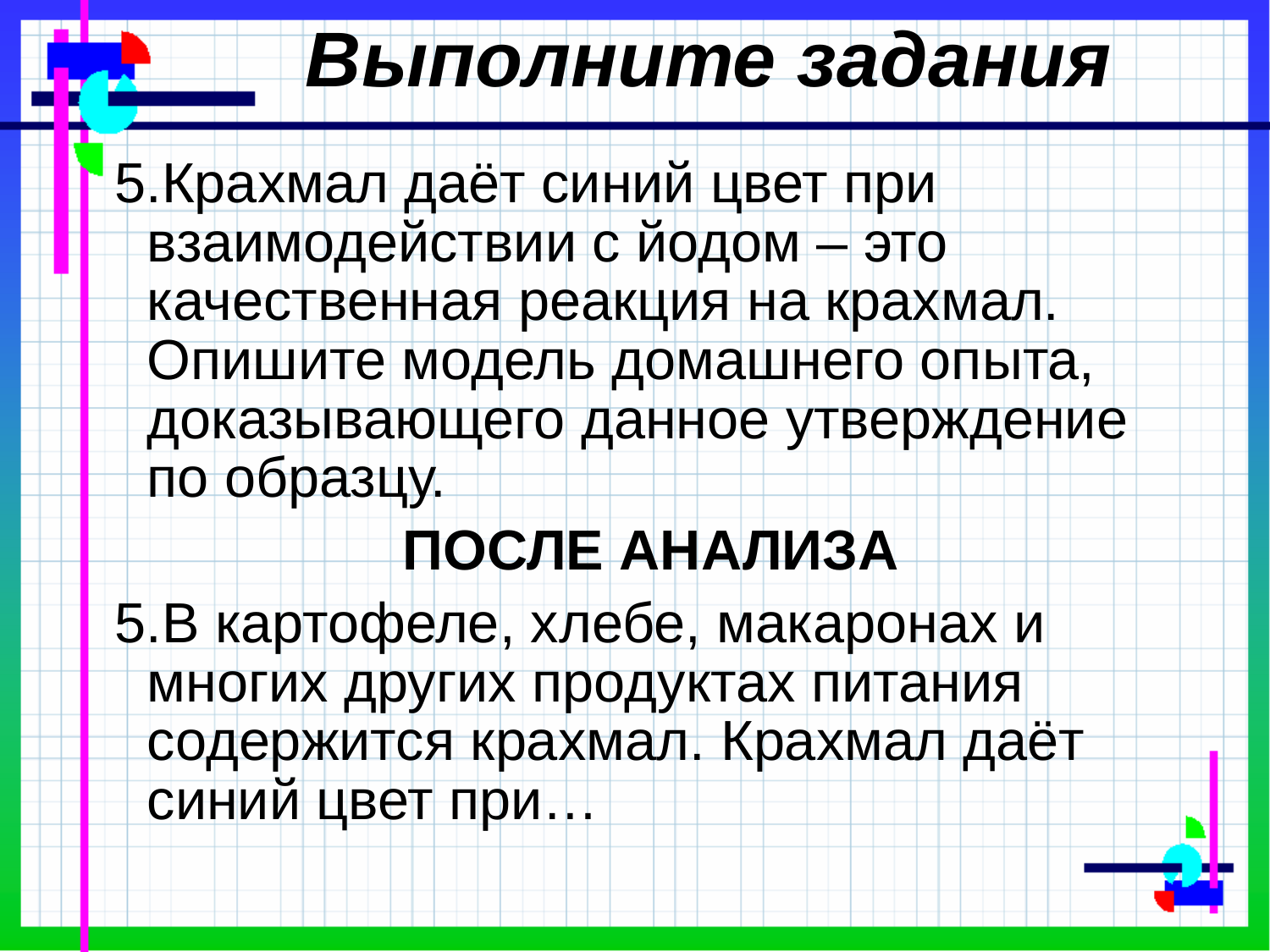

# Выполните задания
 5.Крахмал даёт синий цвет при взаимодействии с йодом – это качественная реакция на крахмал. Опишите модель домашнего опыта, доказывающего данное утверждение по образцу.
ПОСЛЕ АНАЛИЗА
 5.В картофеле, хлебе, макаронах и многих других продуктах питания содержится крахмал. Крахмал даёт синий цвет при…